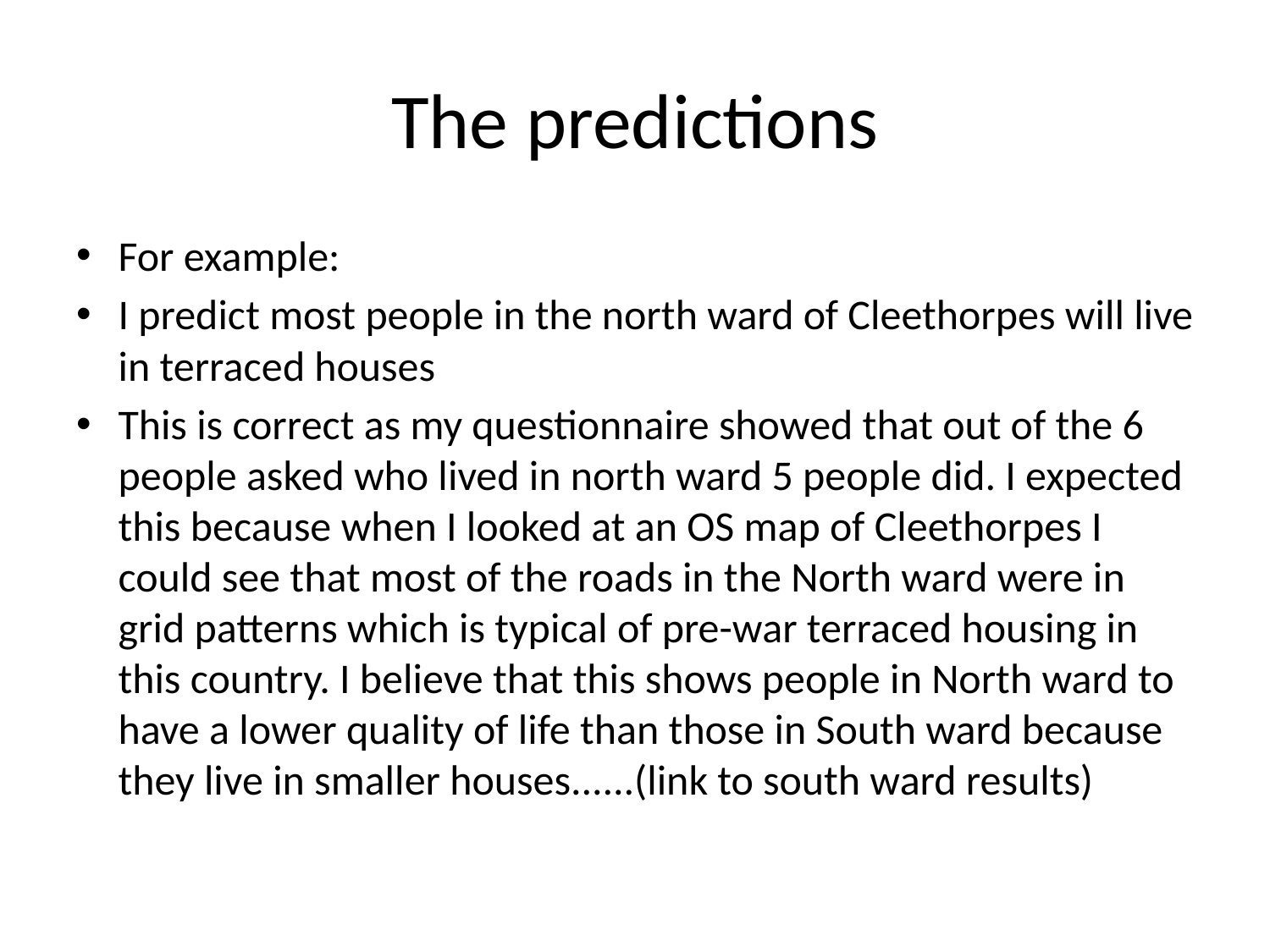

# The predictions
For example:
I predict most people in the north ward of Cleethorpes will live in terraced houses
This is correct as my questionnaire showed that out of the 6 people asked who lived in north ward 5 people did. I expected this because when I looked at an OS map of Cleethorpes I could see that most of the roads in the North ward were in grid patterns which is typical of pre-war terraced housing in this country. I believe that this shows people in North ward to have a lower quality of life than those in South ward because they live in smaller houses......(link to south ward results)